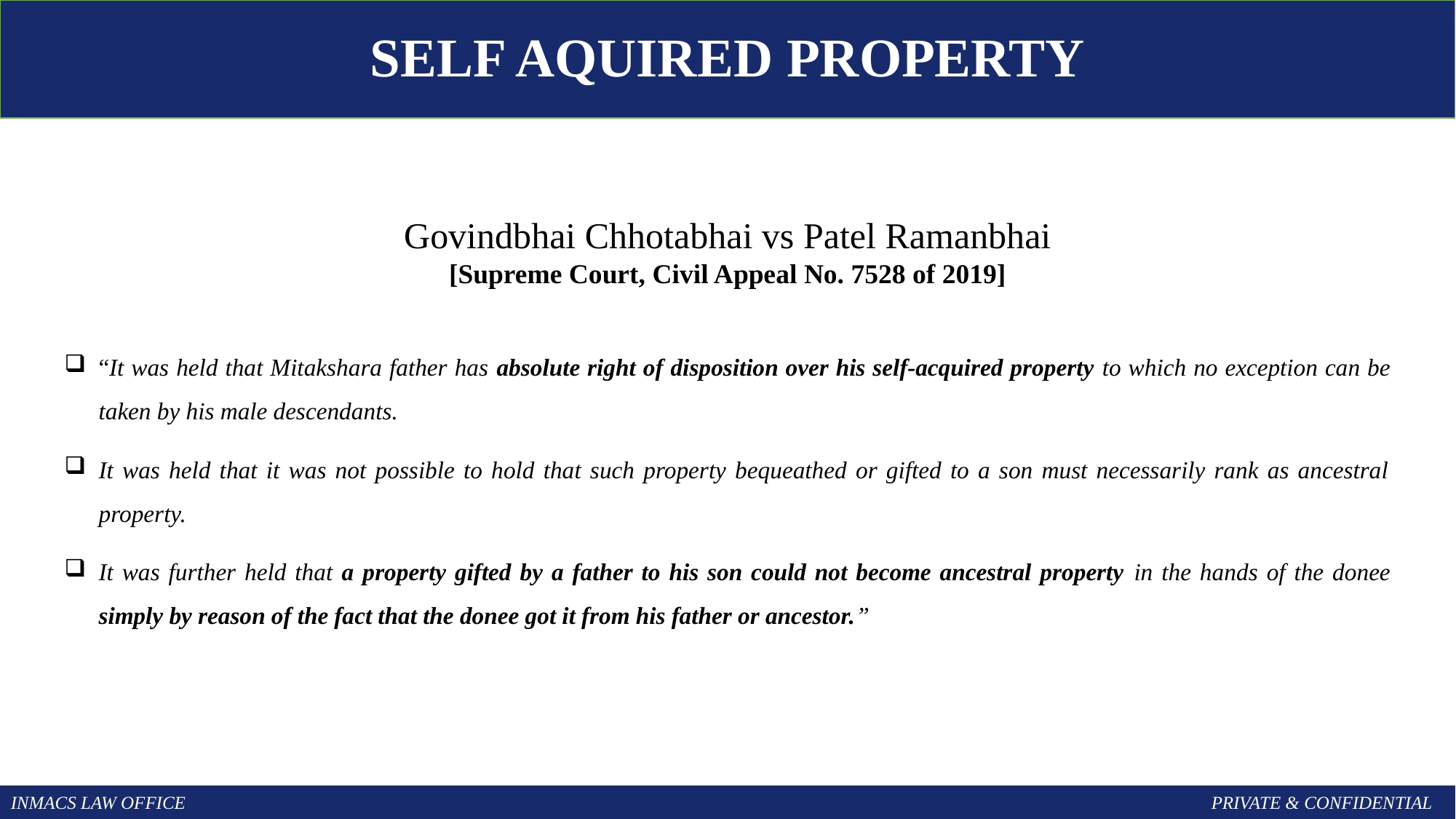

SELF AQUIRED PROPERTY
Govindbhai Chhotabhai vs Patel Ramanbhai
[Supreme Court, Civil Appeal No. 7528 of 2019]

“It was held that Mitakshara father has absolute right of disposition over his self-acquired property to which no exception can be taken by his male descendants.
It was held that it was not possible to hold that such property bequeathed or gifted to a son must necessarily rank as ancestral property.
It was further held that a property gifted by a father to his son could not become ancestral property in the hands of the donee simply by reason of the fact that the donee got it from his father or ancestor.”
INMACS LAW OFFICE										PRIVATE & CONFIDENTIAL